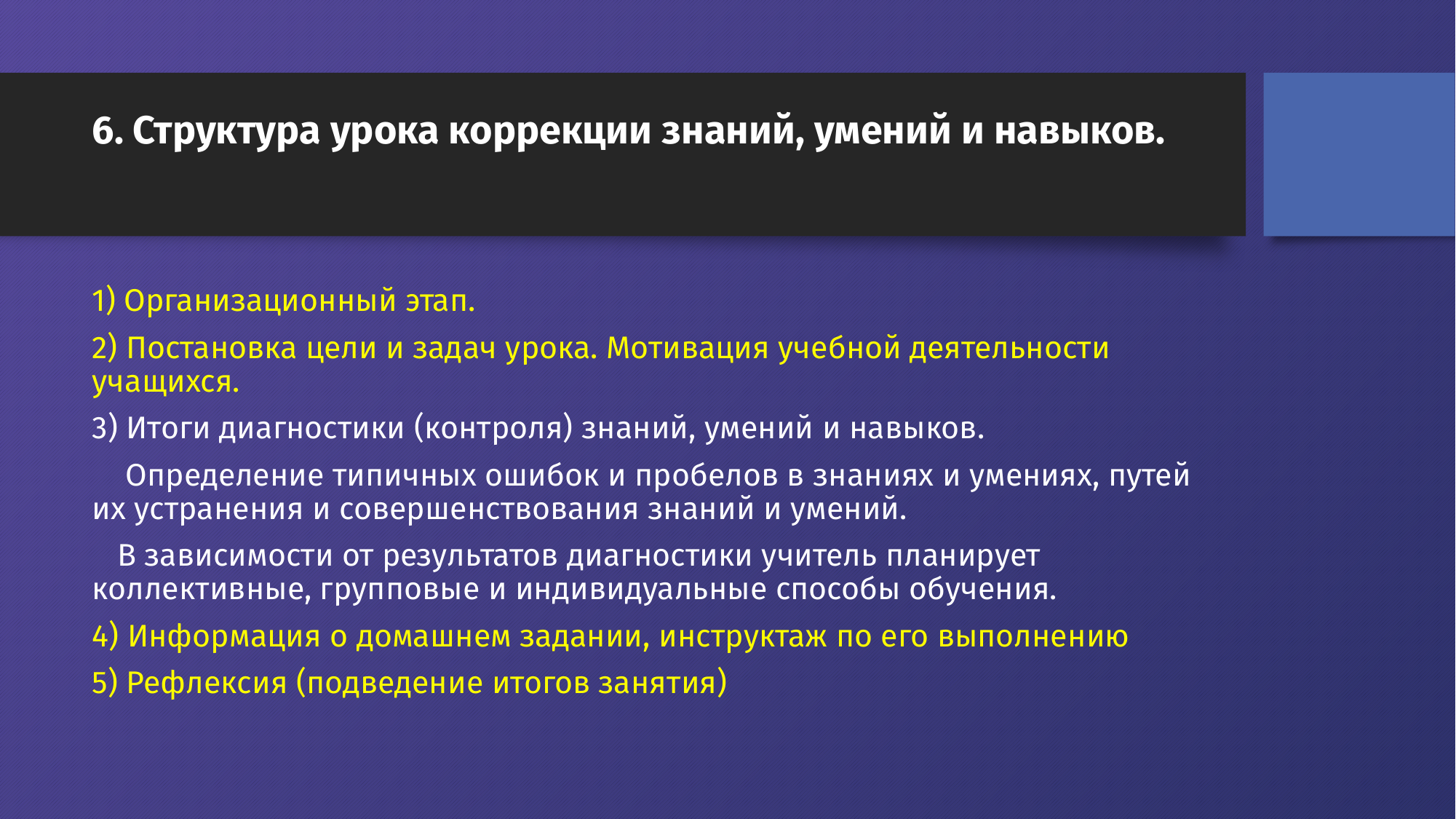

# 6. Структура урока коррекции знаний, умений и навыков.
1) Организационный этап.
2) Постановка цели и задач урока. Мотивация учебной деятельности учащихся.
3) Итоги диагностики (контроля) знаний, умений и навыков.
    Определение типичных ошибок и пробелов в знаниях и умениях, путей их устранения и совершенствования знаний и умений.
   В зависимости от результатов диагностики учитель планирует коллективные, групповые и индивидуальные способы обучения.
4) Информация о домашнем задании, инструктаж по его выполнению
5) Рефлексия (подведение итогов занятия)